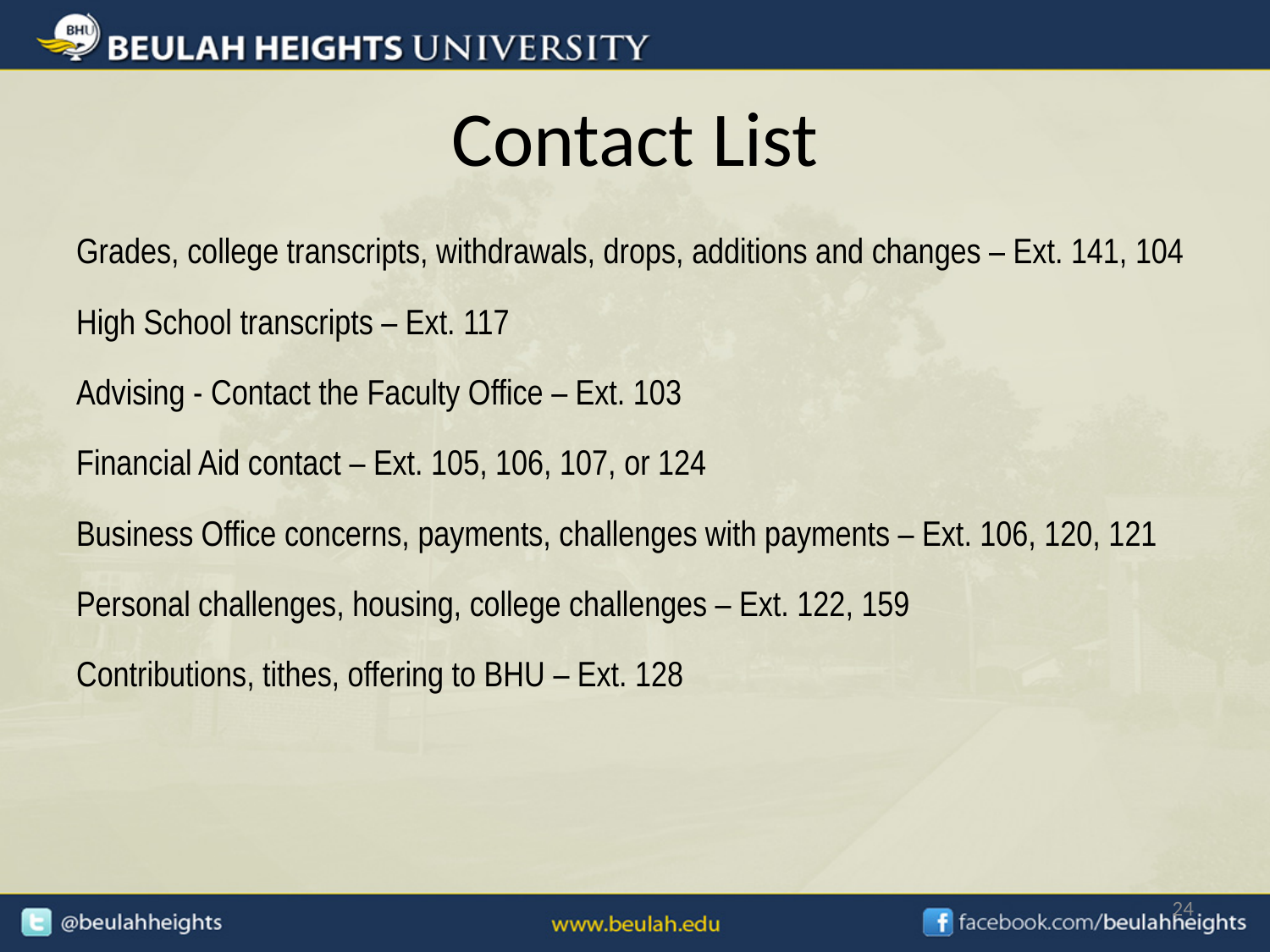

# Contact List
Grades, college transcripts, withdrawals, drops, additions and changes – Ext. 141, 104
High School transcripts – Ext. 117
Advising - Contact the Faculty Office – Ext. 103
Financial Aid contact – Ext. 105, 106, 107, or 124
Business Office concerns, payments, challenges with payments – Ext. 106, 120, 121
Personal challenges, housing, college challenges – Ext. 122, 159
Contributions, tithes, offering to BHU – Ext. 128
24